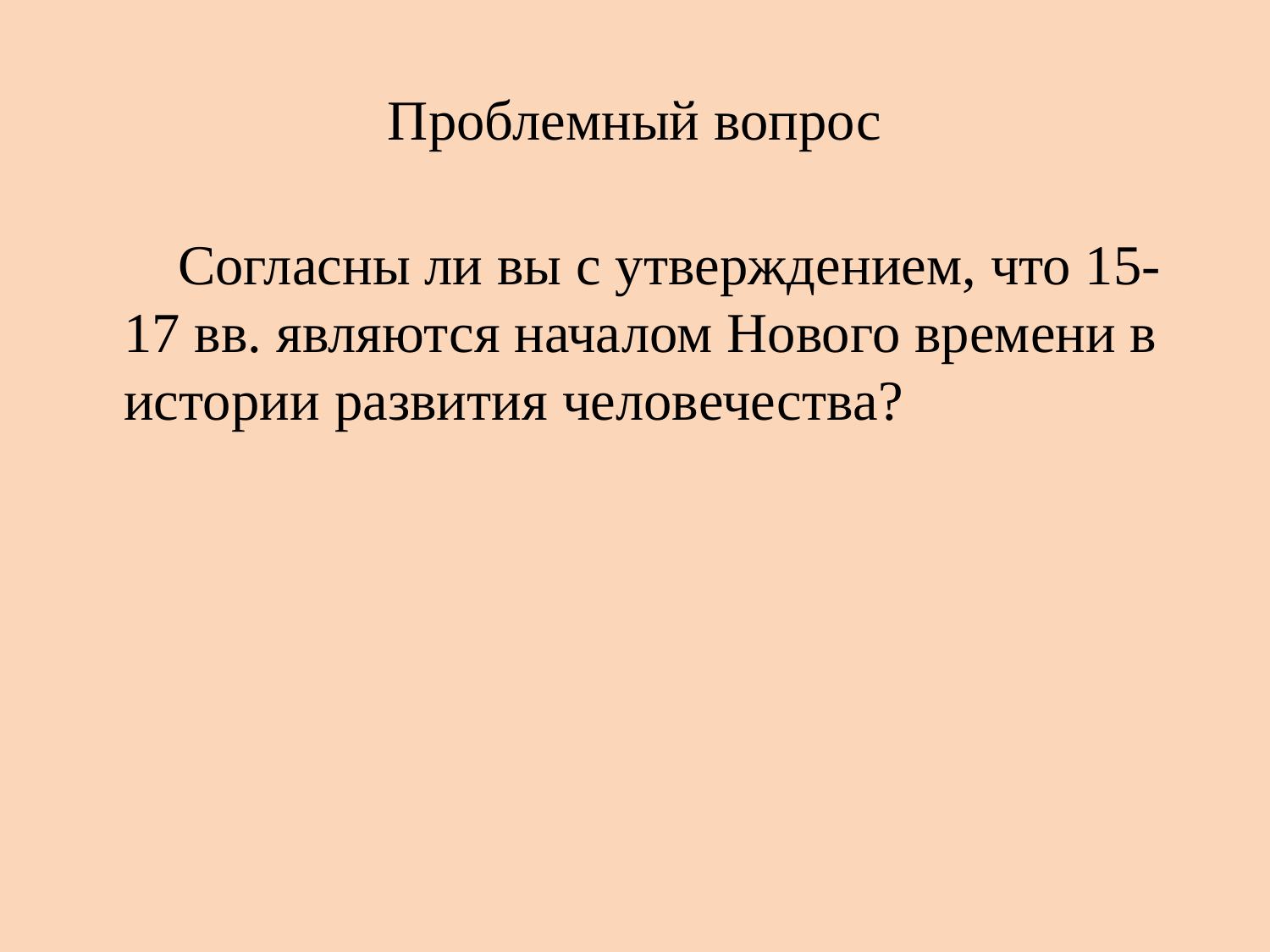

# Проблемный вопрос
        Согласны ли вы с утверждением, что 15-17 вв. являются началом Нового времени в истории развития человечества?